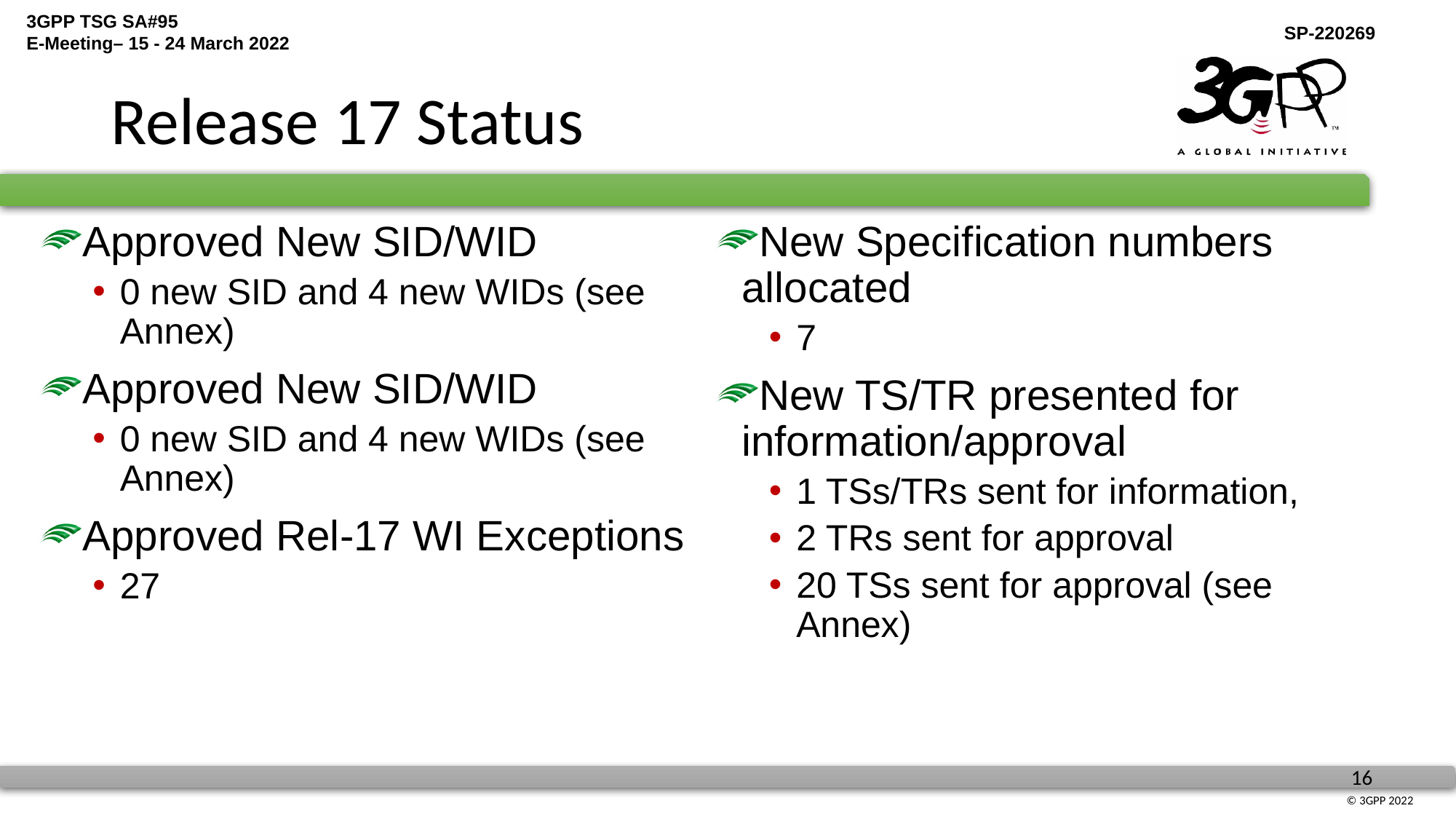

# Release 17 Status
New Specification numbers allocated
7
New TS/TR presented for information/approval
1 TSs/TRs sent for information,
2 TRs sent for approval
20 TSs sent for approval (see Annex)

Approved New SID/WID
0 new SID and 4 new WIDs (see Annex)
Approved New SID/WID
0 new SID and 4 new WIDs (see Annex)
Approved Rel-17 WI Exceptions
27